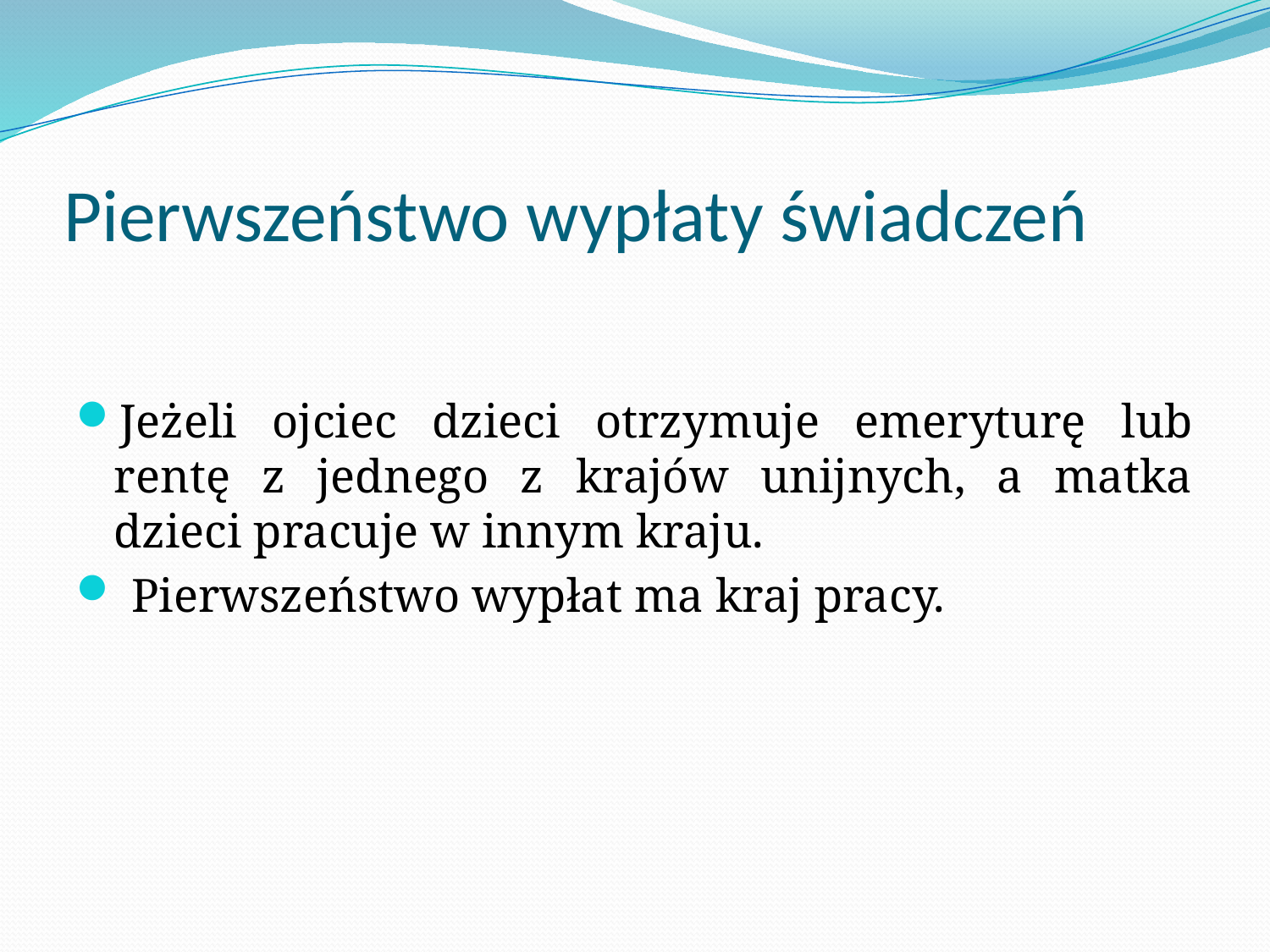

# Pierwszeństwo wypłaty świadczeń
Jeżeli ojciec dzieci otrzymuje emeryturę lub rentę z jednego z krajów unijnych, a matka dzieci pracuje w innym kraju.
 Pierwszeństwo wypłat ma kraj pracy.